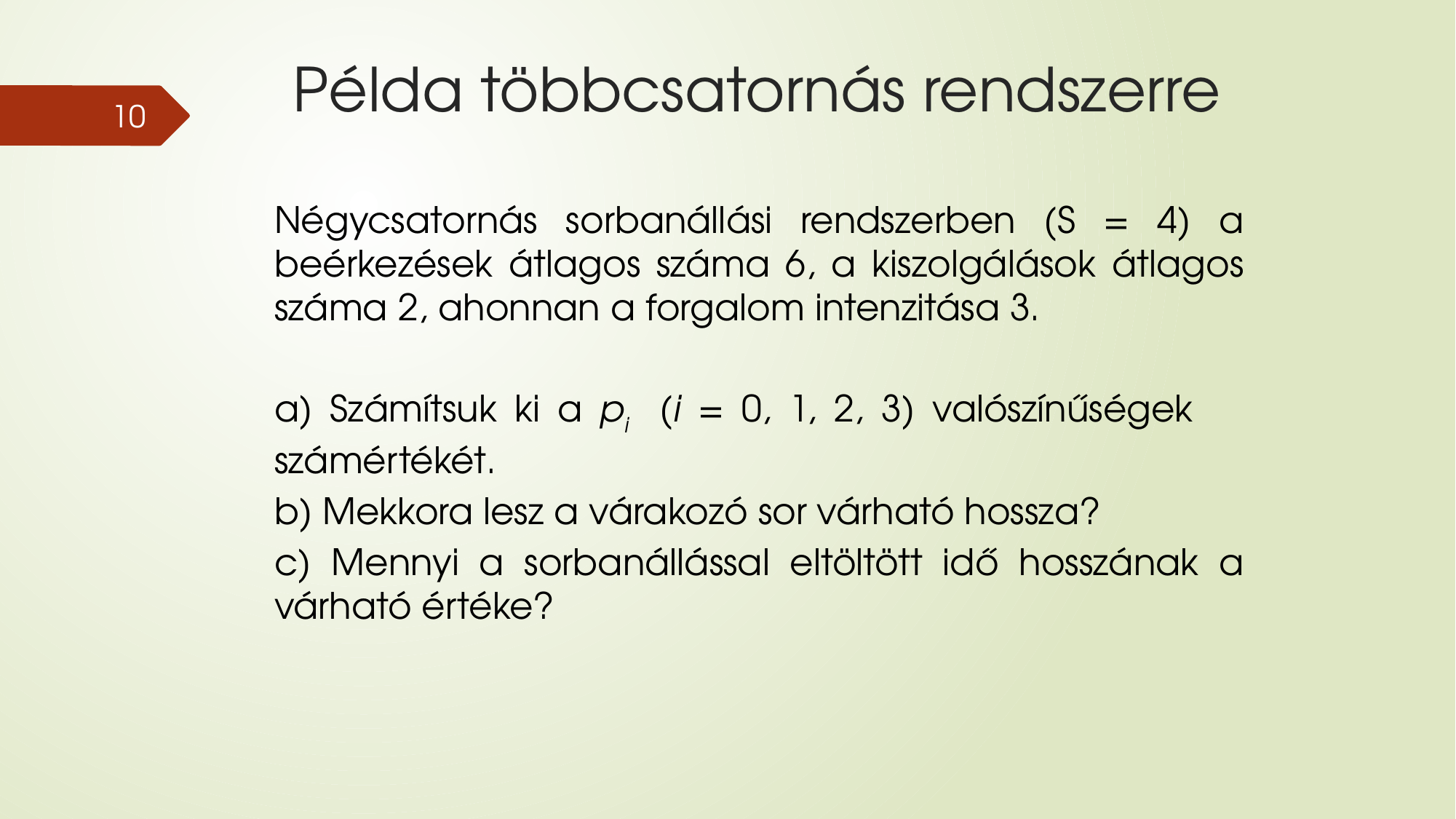

# Példa többcsatornás rendszerre
10
Négycsatornás sorbanállási rendszerben (S = 4) a beérkezések átlagos száma 6, a kiszolgálások átlagos száma 2, ahonnan a forgalom intenzitása 3.

 Számítsuk ki a pi  (i = 0, 1, 2, 3) valószínűségek 	számértékét.
 Mekkora lesz a várakozó sor várható hossza?
 Mennyi a sorbanállással eltöltött idő hosszának a várható értéke?